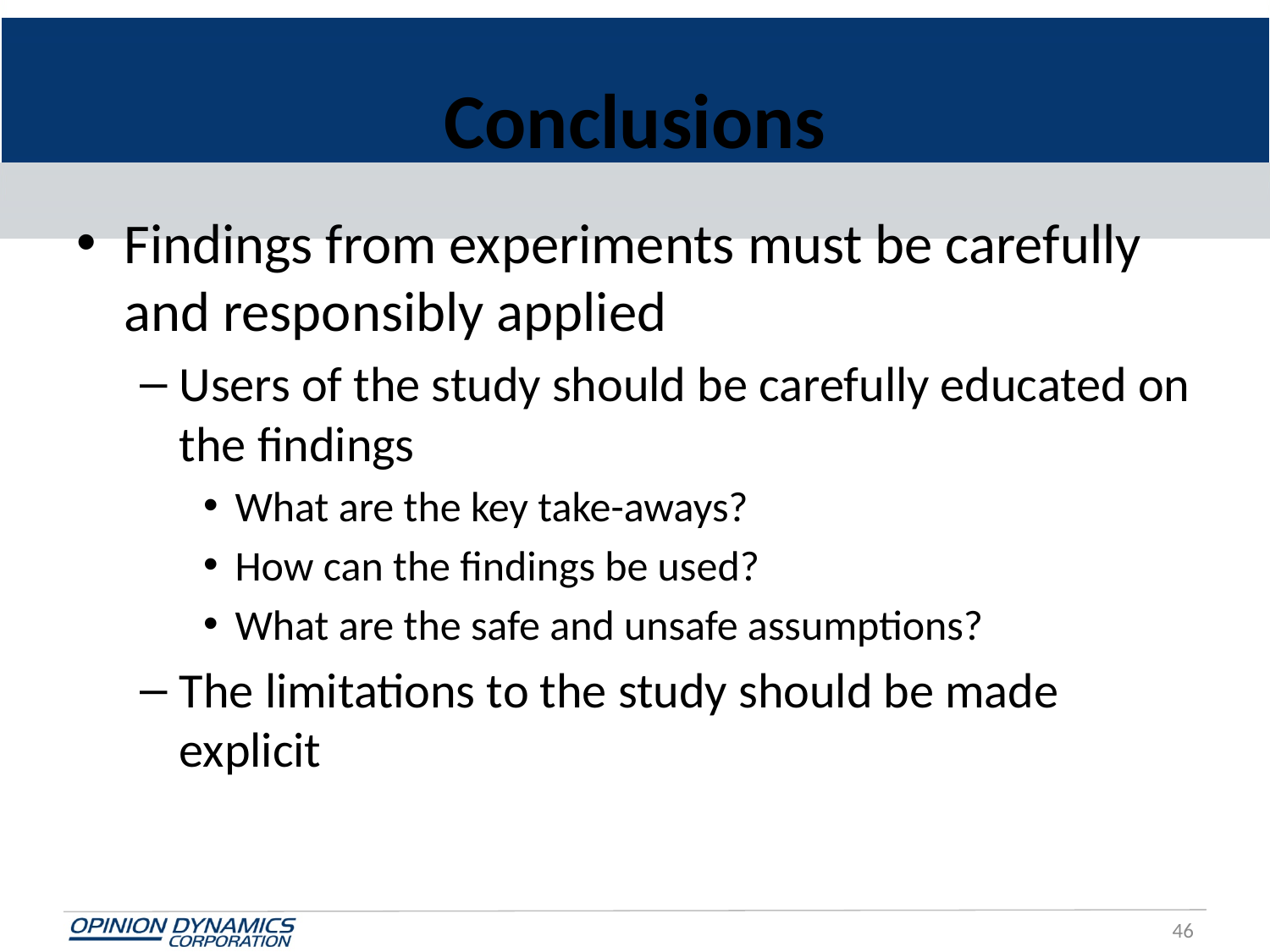

# Conclusions
Findings from experiments must be carefully and responsibly applied
Users of the study should be carefully educated on the findings
What are the key take-aways?
How can the findings be used?
What are the safe and unsafe assumptions?
The limitations to the study should be made explicit
46